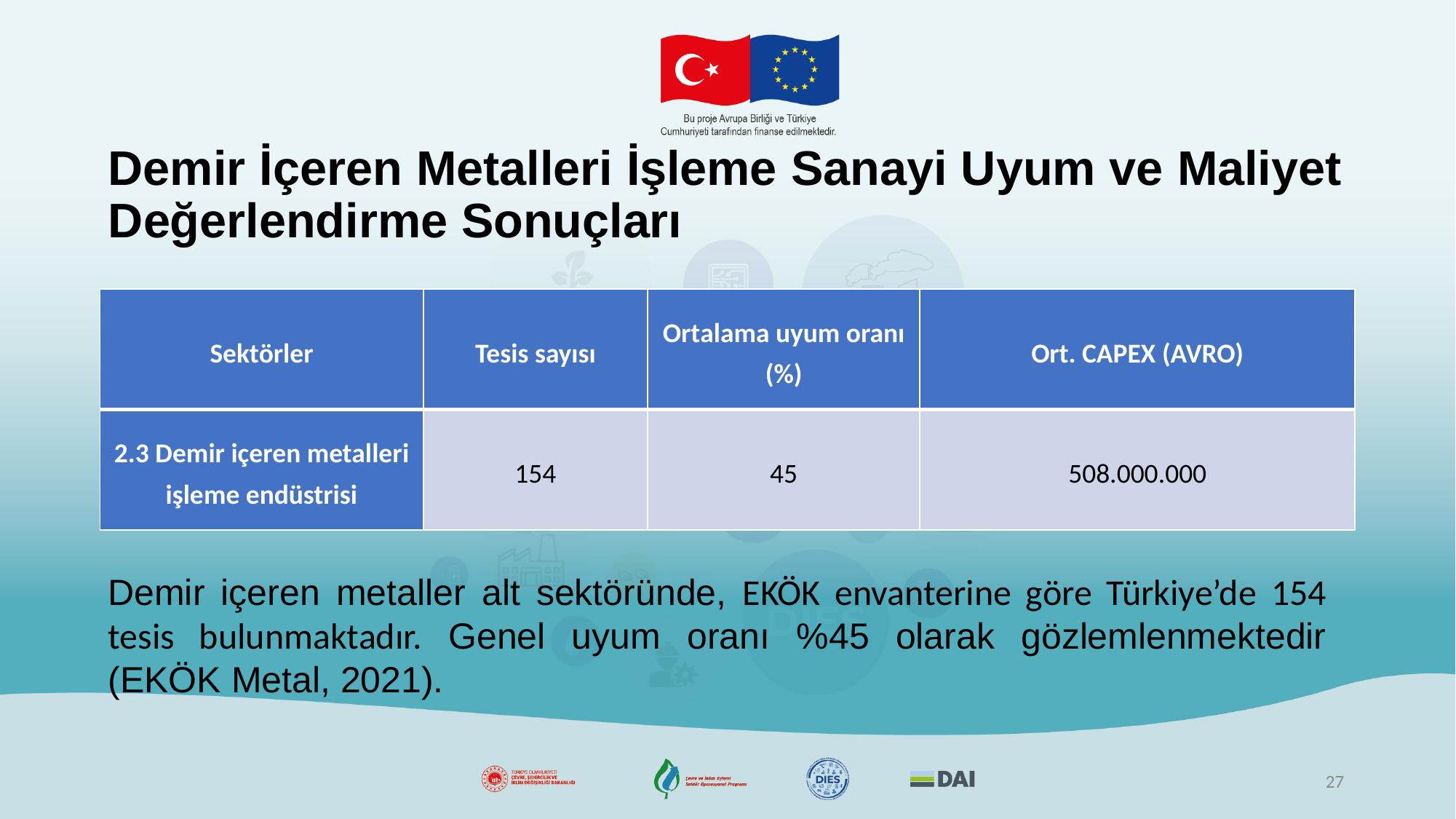

# Demir İçeren Metalleri İşleme Sanayi Uyum ve Maliyet Değerlendirme Sonuçları
| Sektörler | Tesis sayısı | Ortalama uyum oranı (%) | Ort. CAPEX (AVRO) |
| --- | --- | --- | --- |
| 2.3 Demir içeren metalleri işleme endüstrisi | 154 | 45 | 508.000.000 |
Demir içeren metaller alt sektöründe, EKÖK envanterine göre Türkiye’de 154 tesis bulunmaktadır. Genel uyum oranı %45 olarak gözlemlenmektedir (EKÖK Metal, 2021).
27